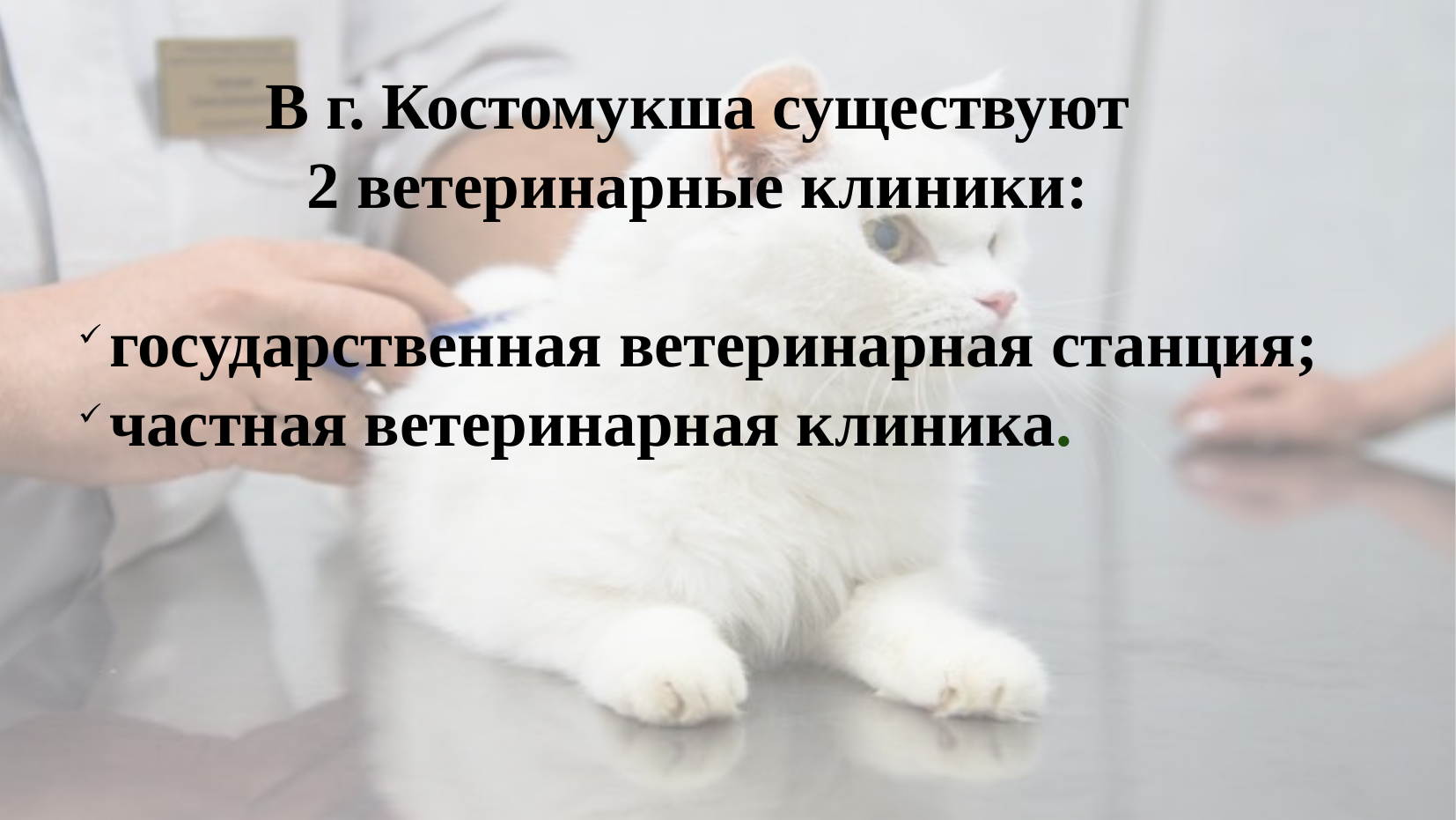

В г. Костомукша существуют
2 ветеринарные клиники:

государственная ветеринарная станция;
частная ветеринарная клиника.